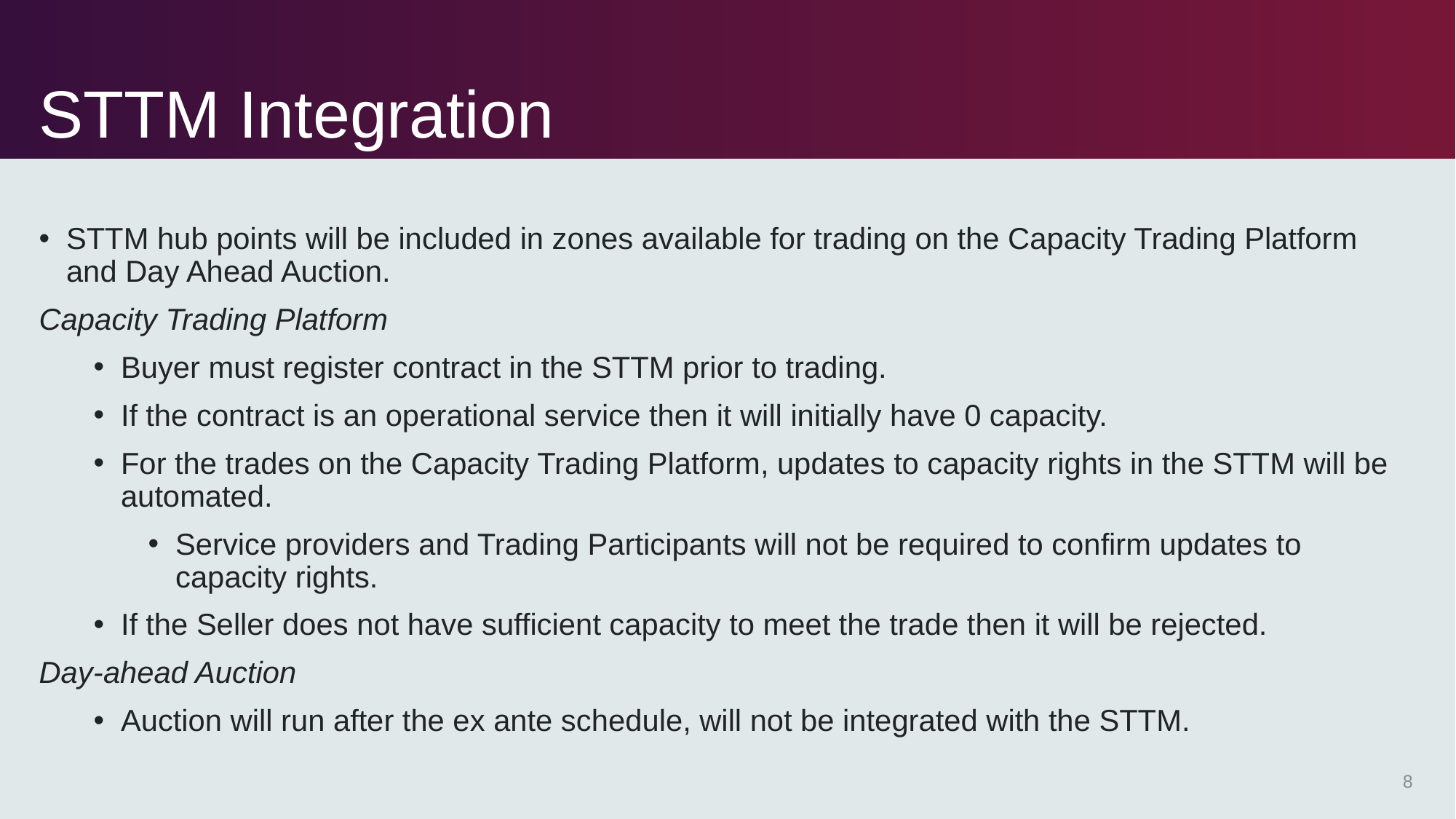

# STTM Integration
STTM hub points will be included in zones available for trading on the Capacity Trading Platform and Day Ahead Auction.
Capacity Trading Platform
Buyer must register contract in the STTM prior to trading.
If the contract is an operational service then it will initially have 0 capacity.
For the trades on the Capacity Trading Platform, updates to capacity rights in the STTM will be automated.
Service providers and Trading Participants will not be required to confirm updates to capacity rights.
If the Seller does not have sufficient capacity to meet the trade then it will be rejected.
Day-ahead Auction
Auction will run after the ex ante schedule, will not be integrated with the STTM.
8